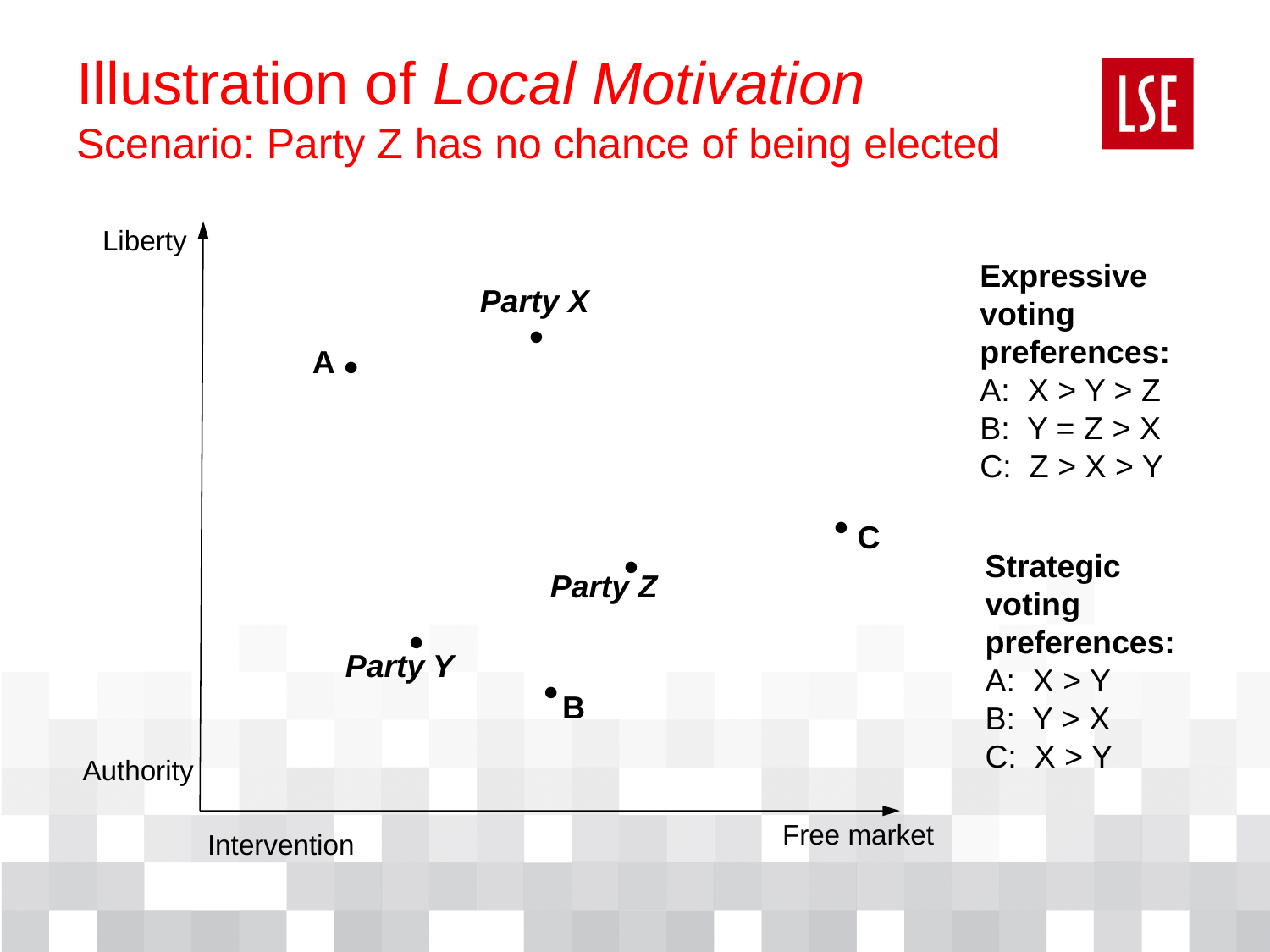

Illustration of Local Motivation
Scenario: Party Z has no chance of being elected
Liberty

Expressive voting preferences:
A:  X > Y > Z
B:  Y = Z > X
C:  Z > X > Y
.
Party X
.
A
.
.
C
Strategic
voting preferences:
A:  X > Y
B:  Y > X
C:  X > Y
Party Z
.
.
Party Y
B
Authority

Free market
Intervention